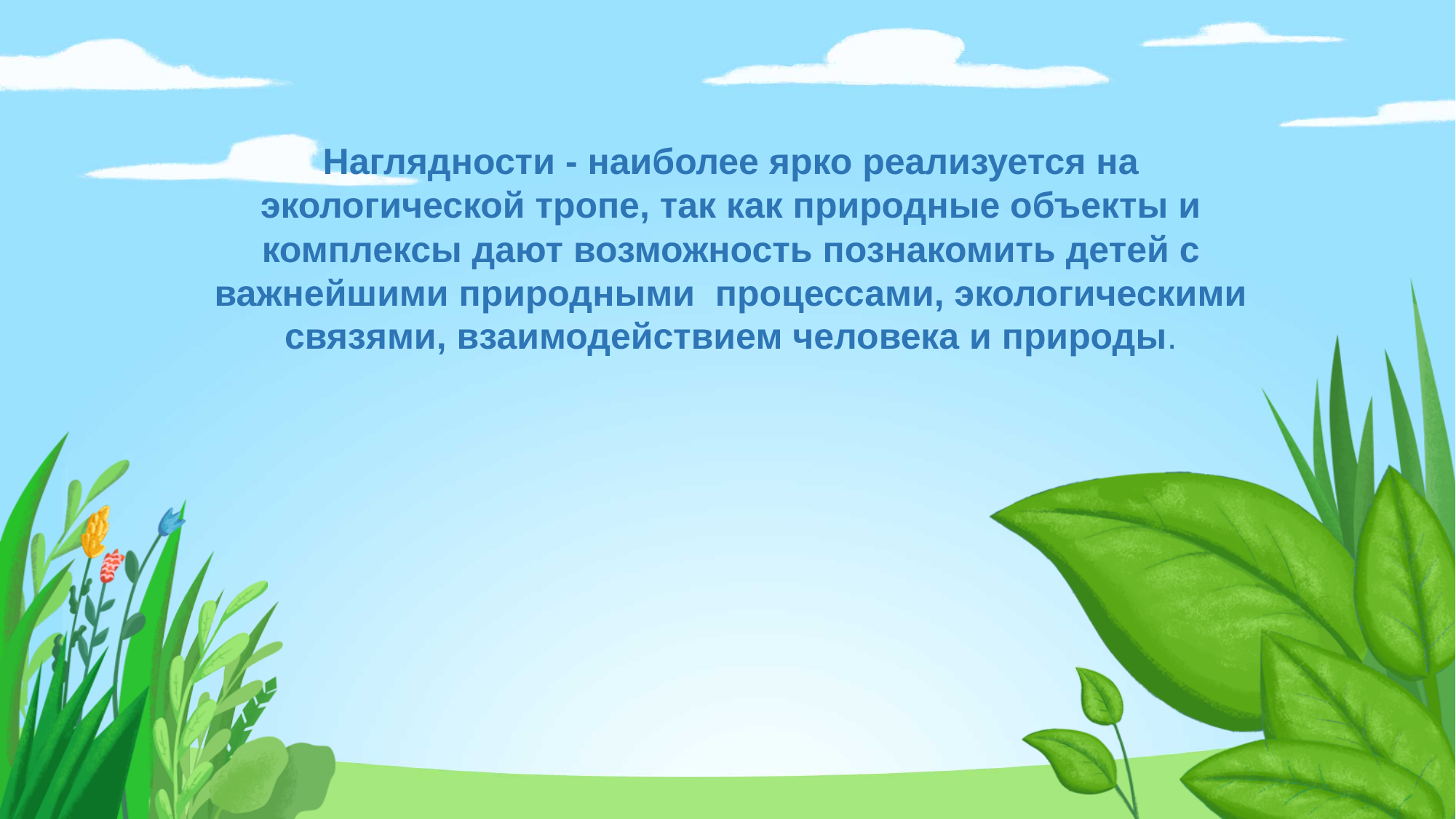

Наглядности - наиболее ярко реализуется на экологической тропе, так как природные объекты и комплексы дают возможность познакомить детей с важнейшими природными  процессами, экологическими связями, взаимодействием человека и природы.